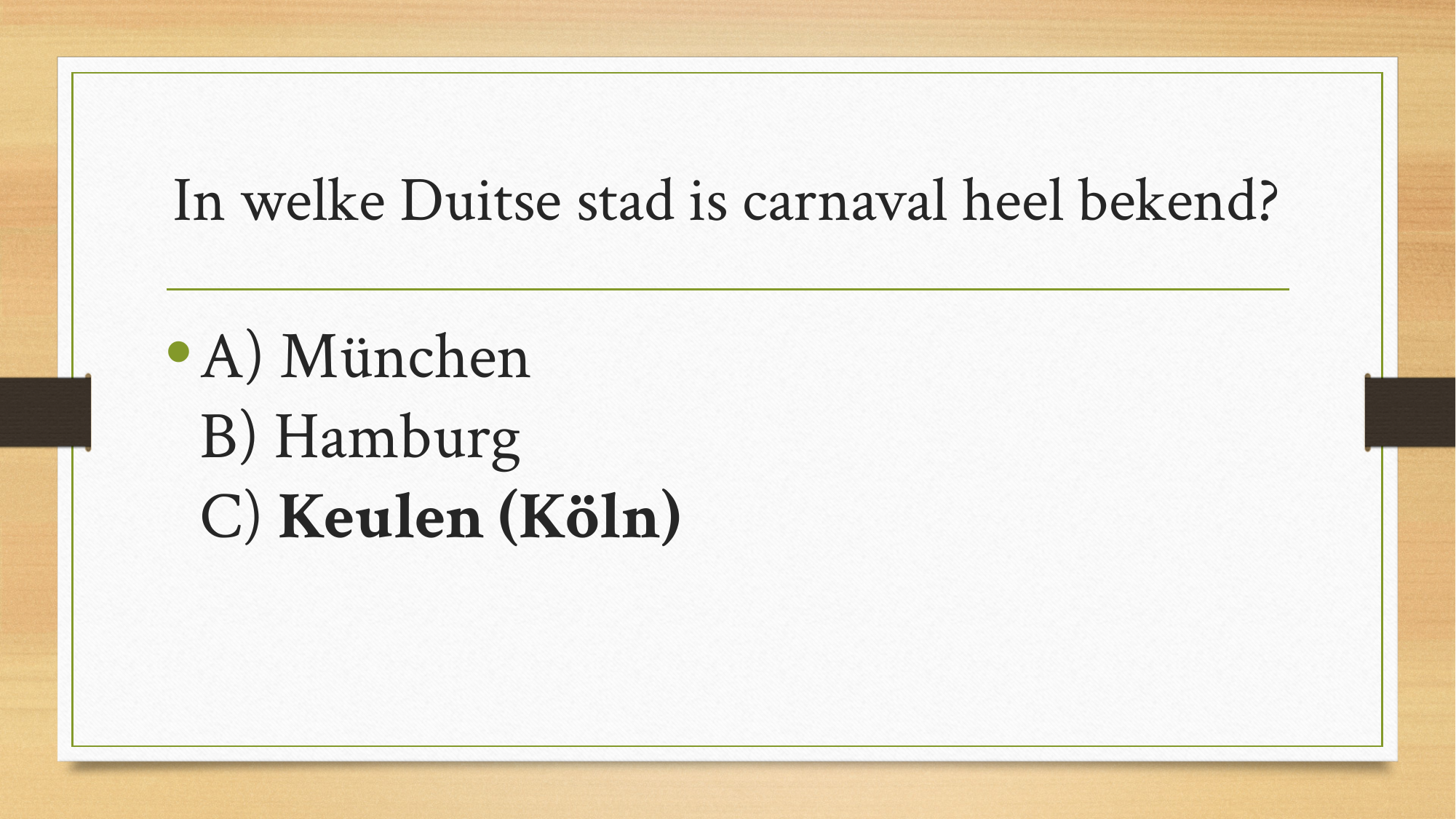

# In welke Duitse stad is carnaval heel bekend?
A) München
B) Hamburg
C) Keulen (Köln)